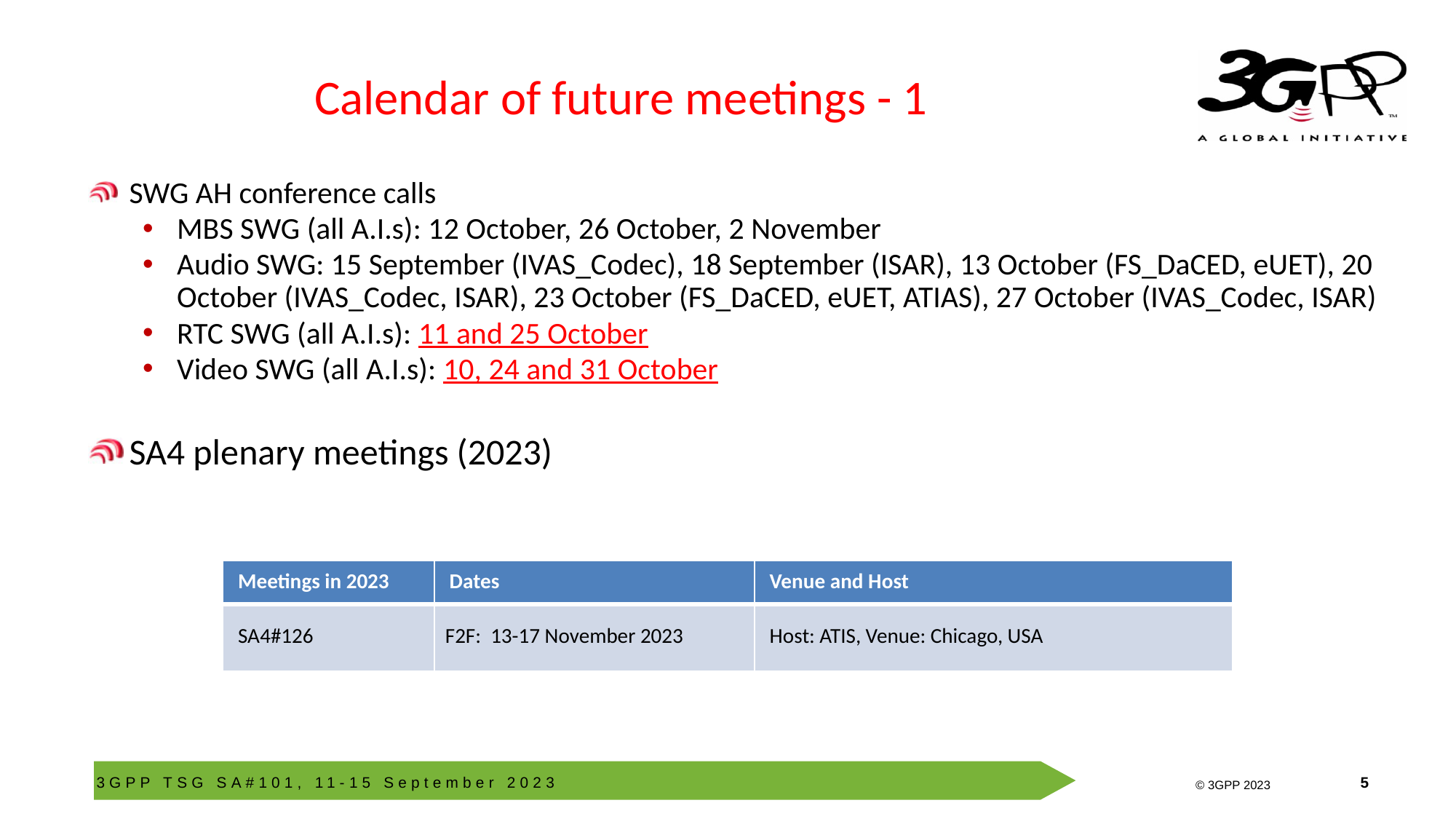

# Calendar of future meetings - 1
SWG AH conference calls
MBS SWG (all A.I.s): 12 October, 26 October, 2 November
Audio SWG: 15 September (IVAS_Codec), 18 September (ISAR), 13 October (FS_DaCED, eUET), 20 October (IVAS_Codec, ISAR), 23 October (FS_DaCED, eUET, ATIAS), 27 October (IVAS_Codec, ISAR)
RTC SWG (all A.I.s): 11 and 25 October
Video SWG (all A.I.s): 10, 24 and 31 October
SA4 plenary meetings (2023)

| Meetings in 2023 | Dates | Venue and Host |
| --- | --- | --- |
| SA4#126 | F2F:  13-17 November 2023 | Host: ATIS, Venue: Chicago, USA |